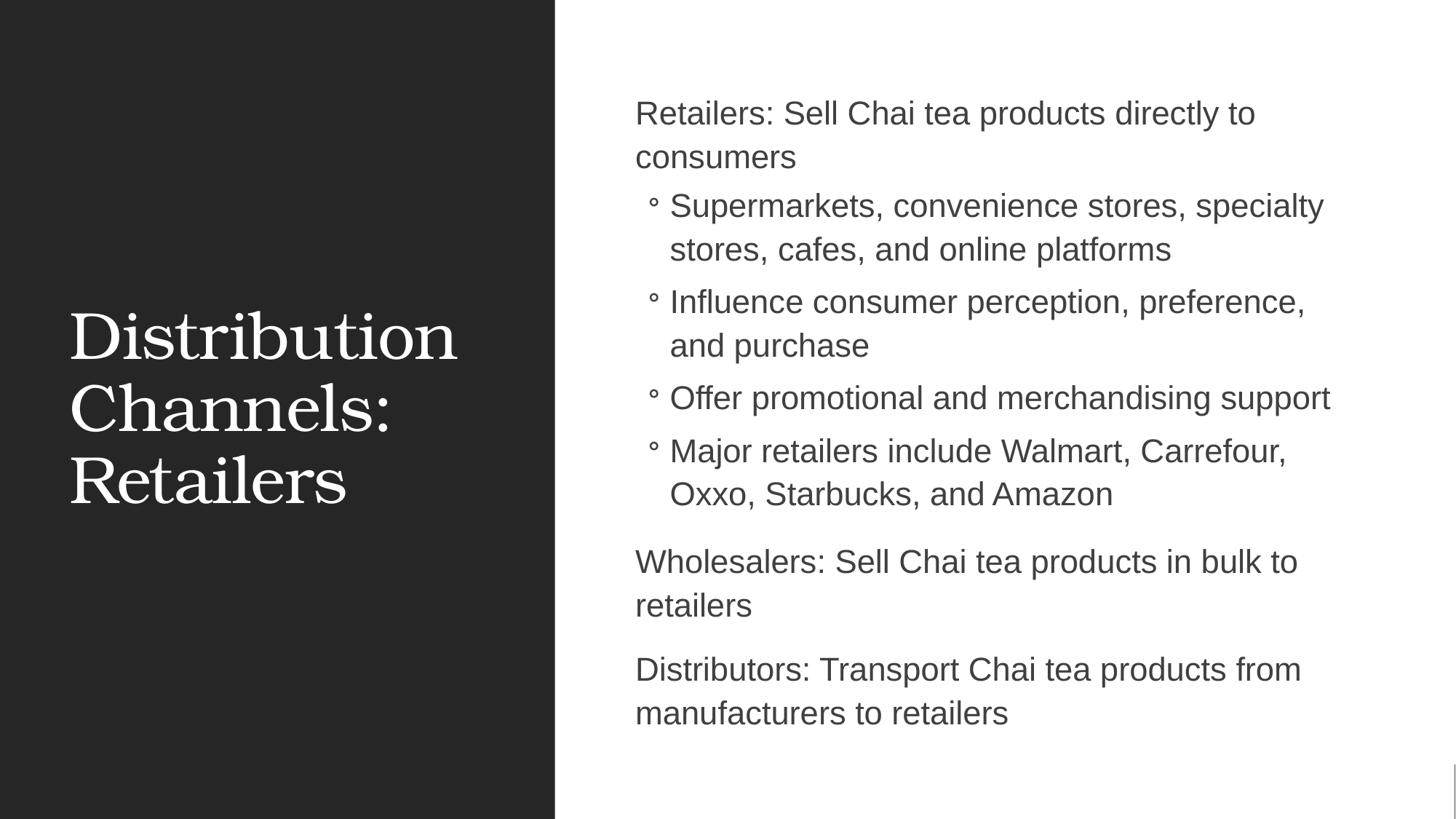

# Distribution Channels: Retailers
Retailers: Sell Chai tea products directly to consumers
Supermarkets, convenience stores, specialty stores, cafes, and online platforms
Influence consumer perception, preference, and purchase
Offer promotional and merchandising support
Major retailers include Walmart, Carrefour, Oxxo, Starbucks, and Amazon
Wholesalers: Sell Chai tea products in bulk to retailers
Distributors: Transport Chai tea products from manufacturers to retailers